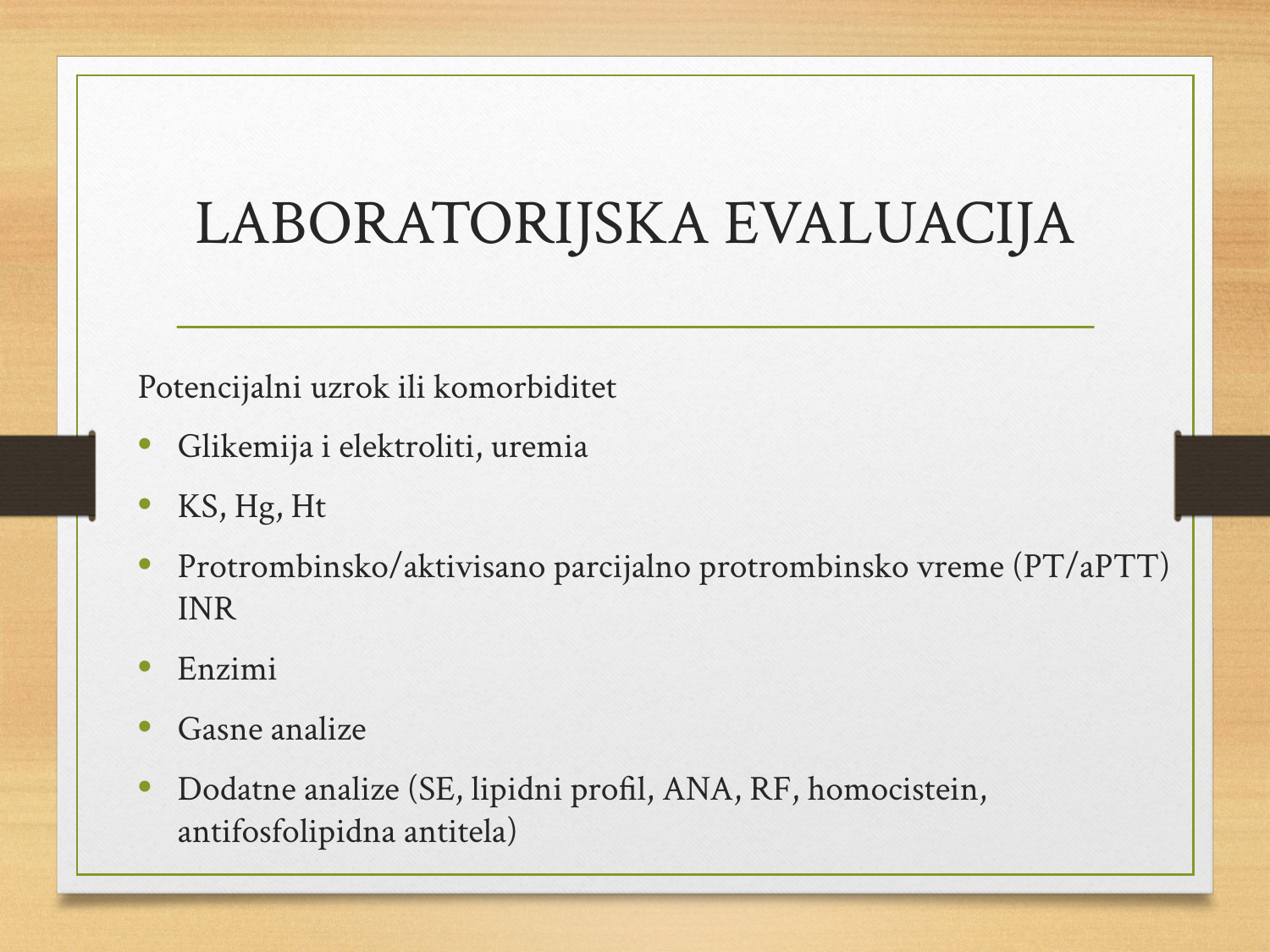

# LABORATORIJSKA EVALUACIJA
Potencijalni uzrok ili komorbiditet
Glikemija i elektroliti, uremia
KS, Hg, Ht
Protrombinsko/aktivisano parcijalno protrombinsko vreme (PT/aPTT) INR
Enzimi
Gasne analize
Dodatne analize (SE, lipidni profil, ANA, RF, homocistein, antifosfolipidna antitela)